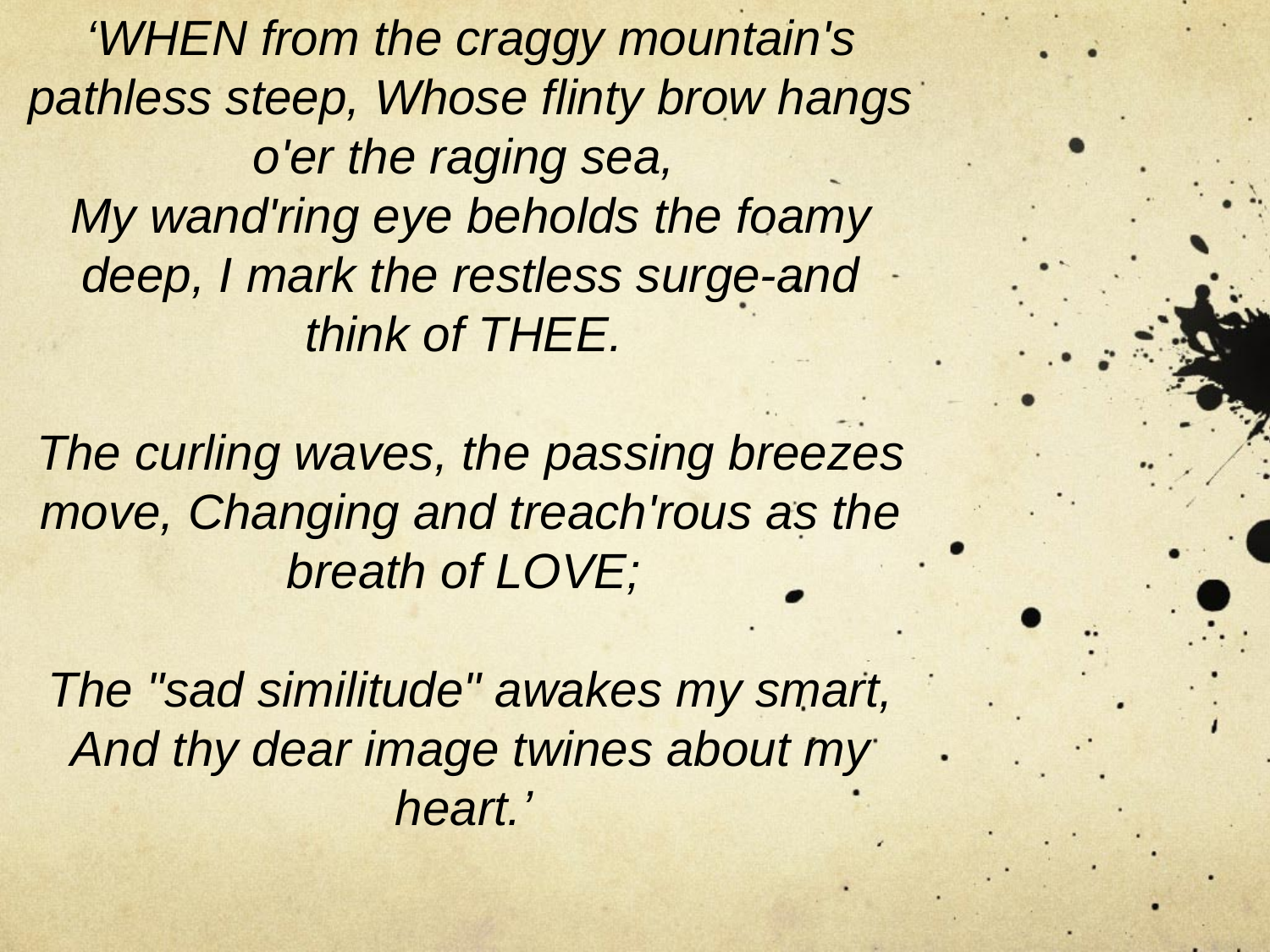

‘WHEN from the craggy mountain's pathless steep, Whose flinty brow hangs o'er the raging sea,
My wand'ring eye beholds the foamy deep, I mark the restless surge-and think of THEE.
The curling waves, the passing breezes move, Changing and treach'rous as the breath of LOVE;
The "sad similitude" awakes my smart, And thy dear image twines about my heart.’